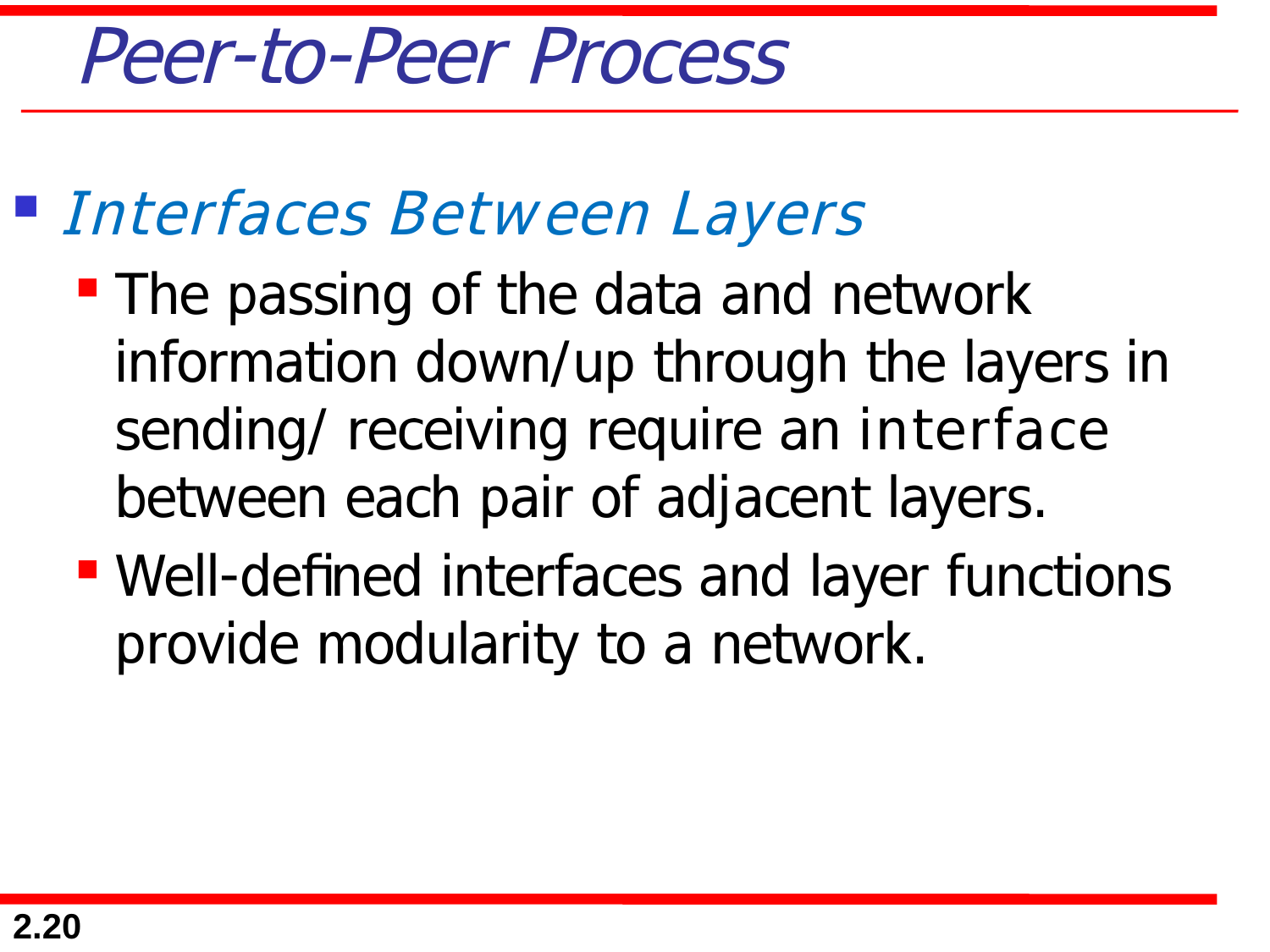

# Peer-to-Peer Process

Interfaces Between Layers
The passing of the data and network information down/up through the layers in sending/ receiving require an interface between each pair of adjacent layers.
Well-defined interfaces and layer functions provide modularity to a network.

2.20